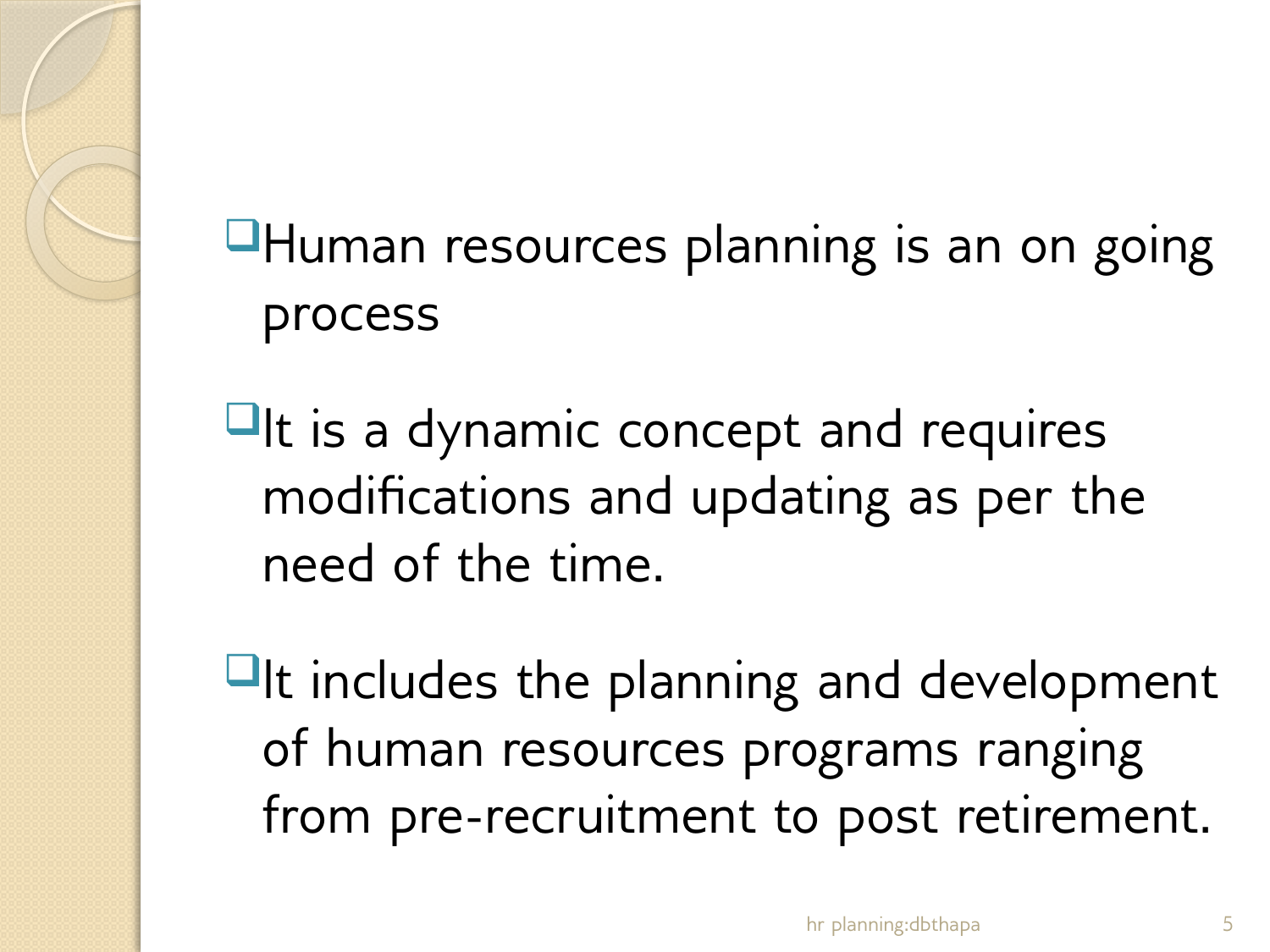

#
Human resources planning is an on going process

It is a dynamic concept and requires modifications and updating as per the need of the time.

It includes the planning and development of human resources programs ranging from pre-recruitment to post retirement.
hr planning:dbthapa
5